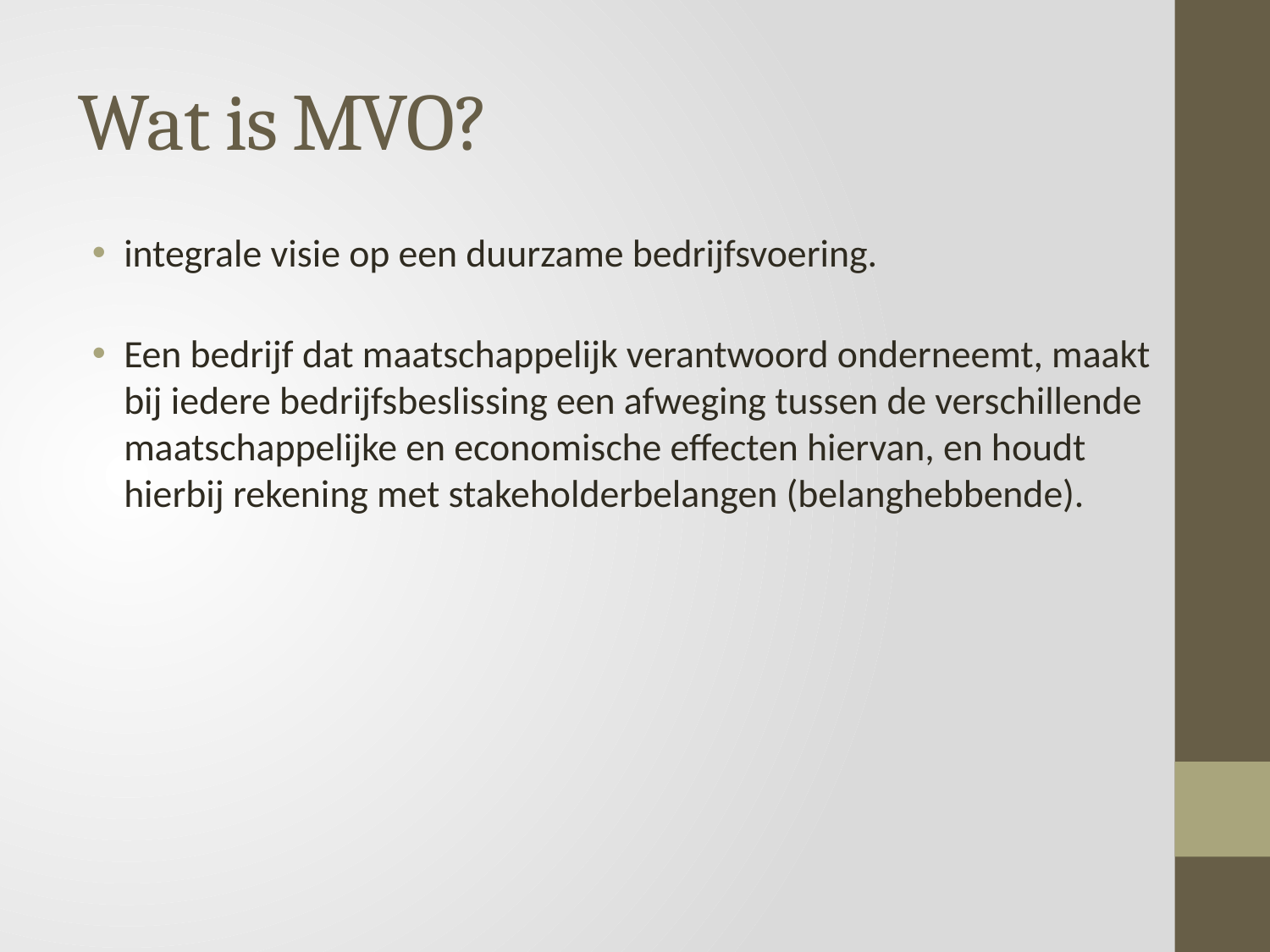

# Wat is MVO?
integrale visie op een duurzame bedrijfsvoering.
Een bedrijf dat maatschappelijk verantwoord onderneemt, maakt bij iedere bedrijfsbeslissing een afweging tussen de verschillende maatschappelijke en economische effecten hiervan, en houdt hierbij rekening met stakeholderbelangen (belanghebbende).